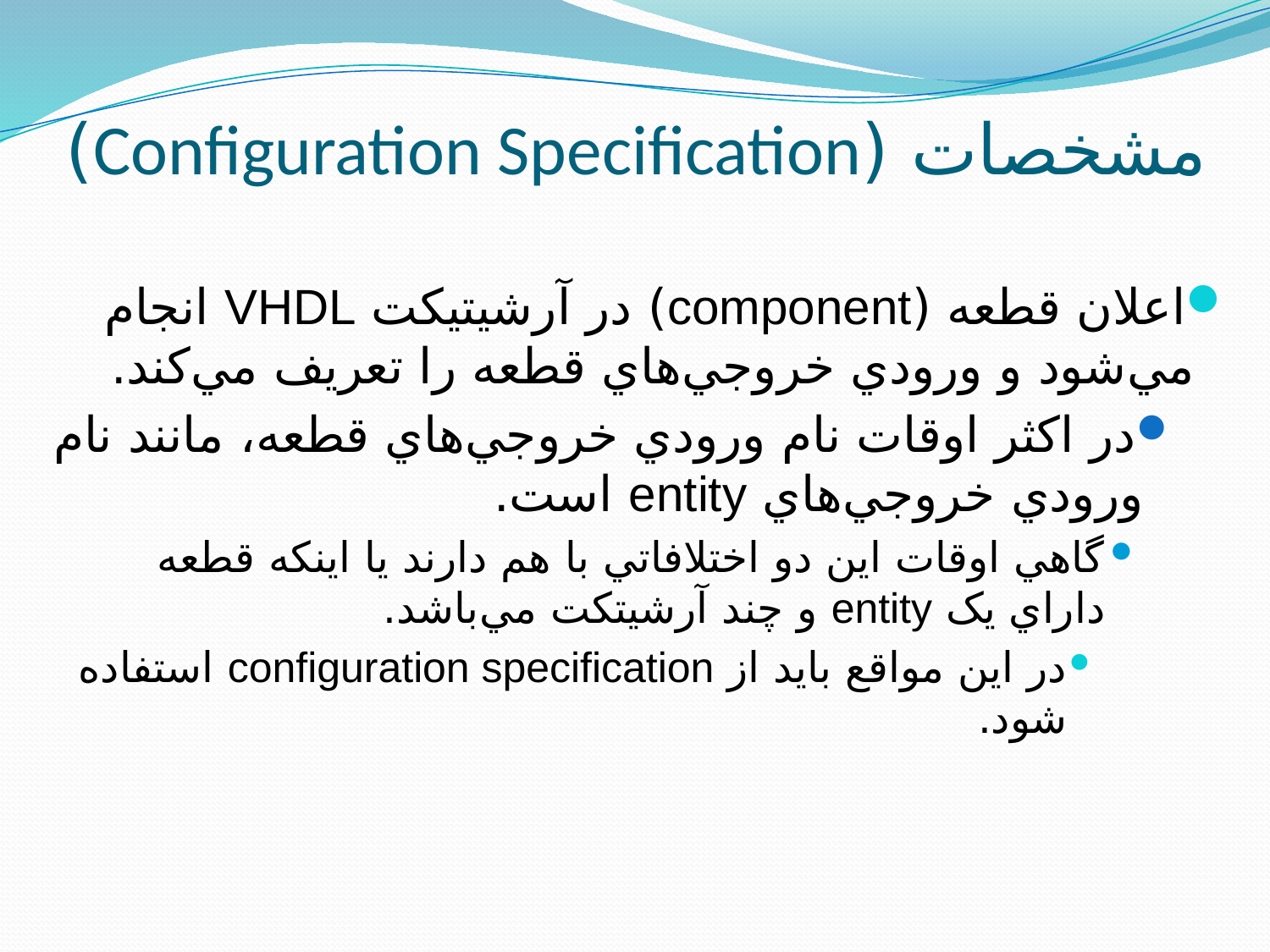

# مشخصات (Configuration Specification)
اعلان قطعه (component) در آرشيتيکت VHDL انجام مي‌شود و ورودي خروجي‌هاي قطعه را تعريف مي‌کند.
در اکثر اوقات نام ورودي خروجي‌هاي قطعه، مانند نام ورودي خروجي‌هاي entity است.
گاهي اوقات اين دو اختلافاتي با هم دارند يا اينکه قطعه داراي يک entity و چند آرشيتکت مي‌باشد.
در اين مواقع بايد از configuration specification استفاده شود.